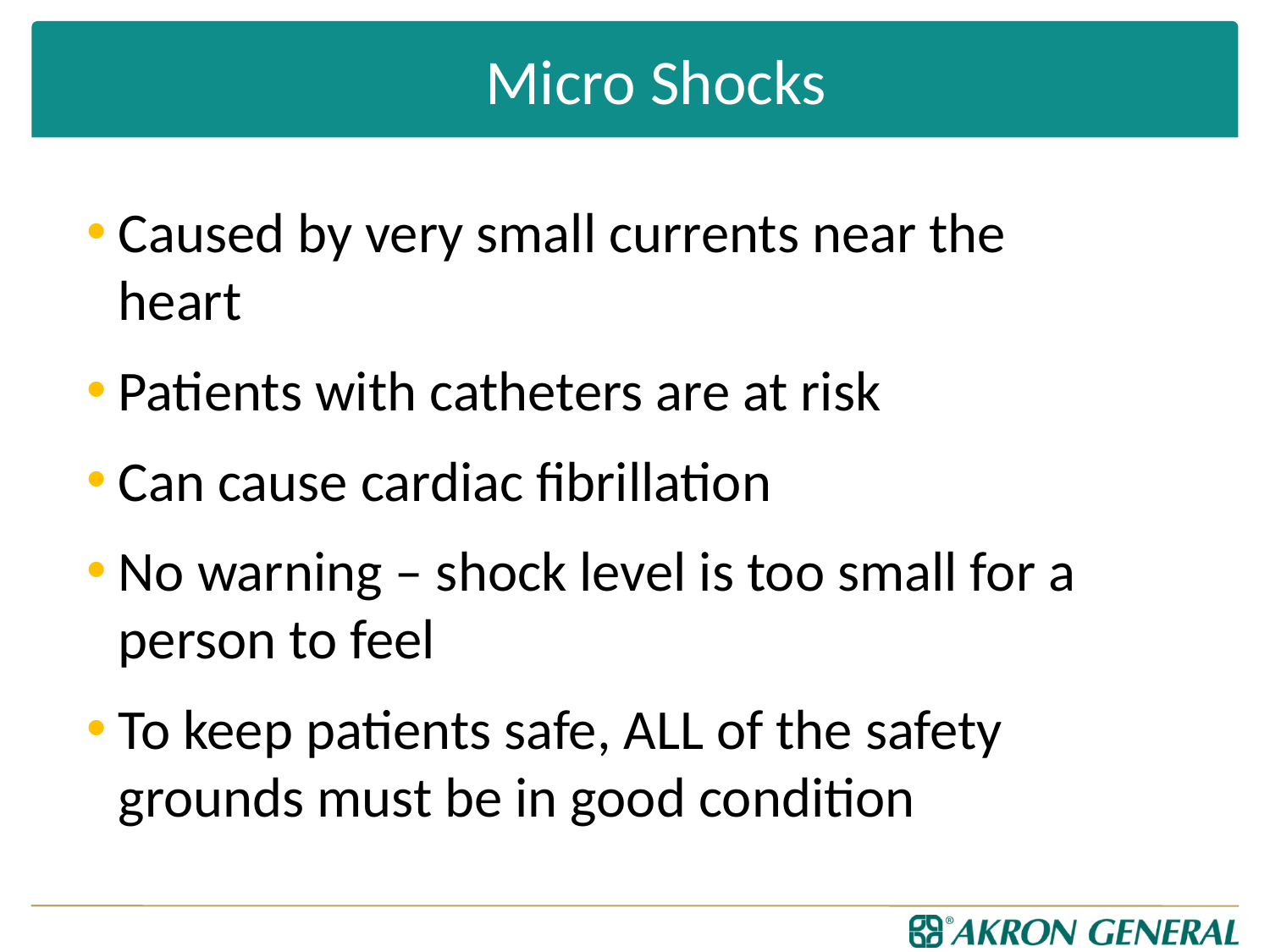

# Micro Shocks
Caused by very small currents near the heart
Patients with catheters are at risk
Can cause cardiac fibrillation
No warning – shock level is too small for a person to feel
To keep patients safe, ALL of the safety grounds must be in good condition